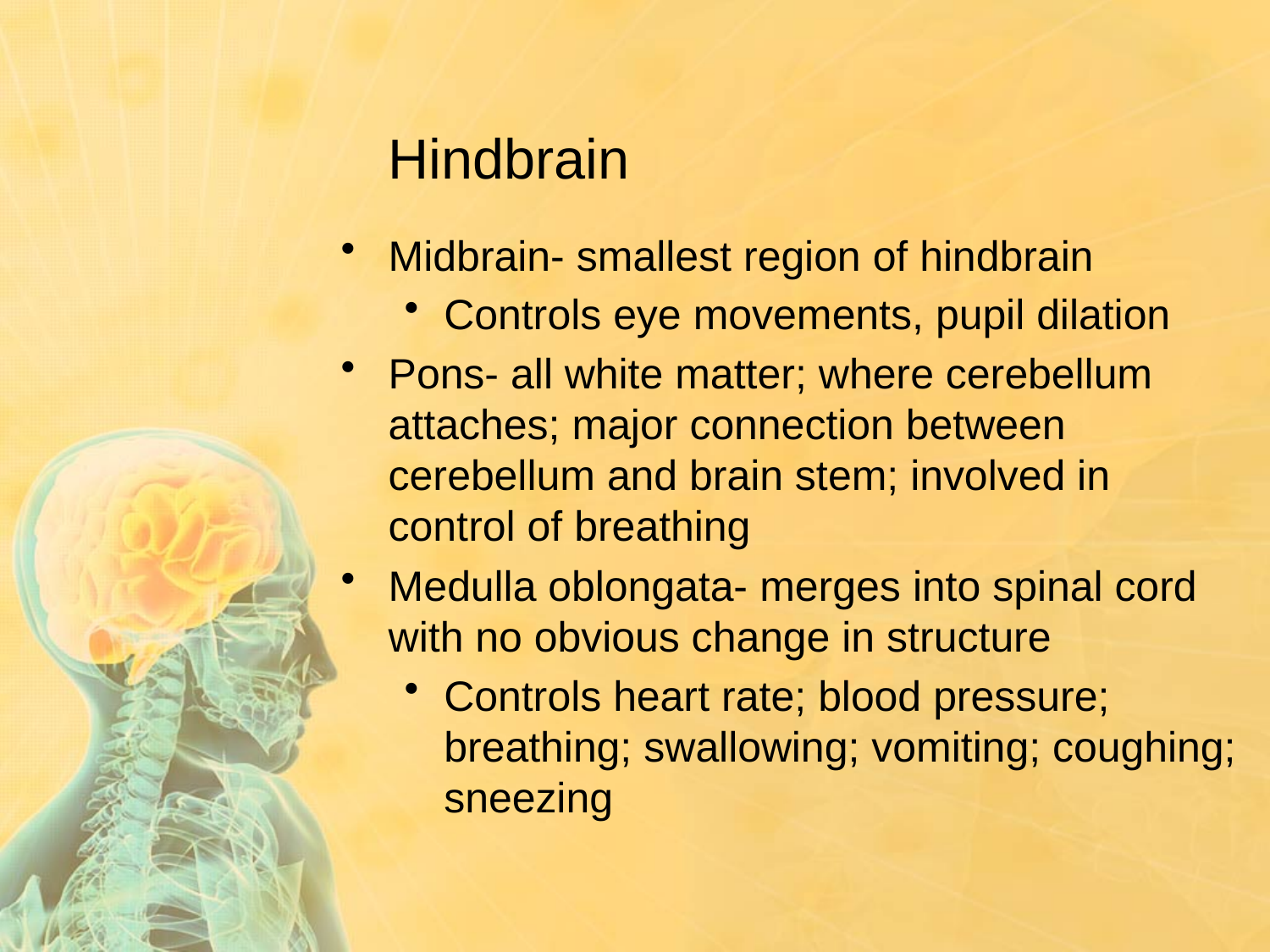

# Hindbrain
Midbrain- smallest region of hindbrain
Controls eye movements, pupil dilation
Pons- all white matter; where cerebellum attaches; major connection between cerebellum and brain stem; involved in control of breathing
Medulla oblongata- merges into spinal cord with no obvious change in structure
Controls heart rate; blood pressure; breathing; swallowing; vomiting; coughing; sneezing